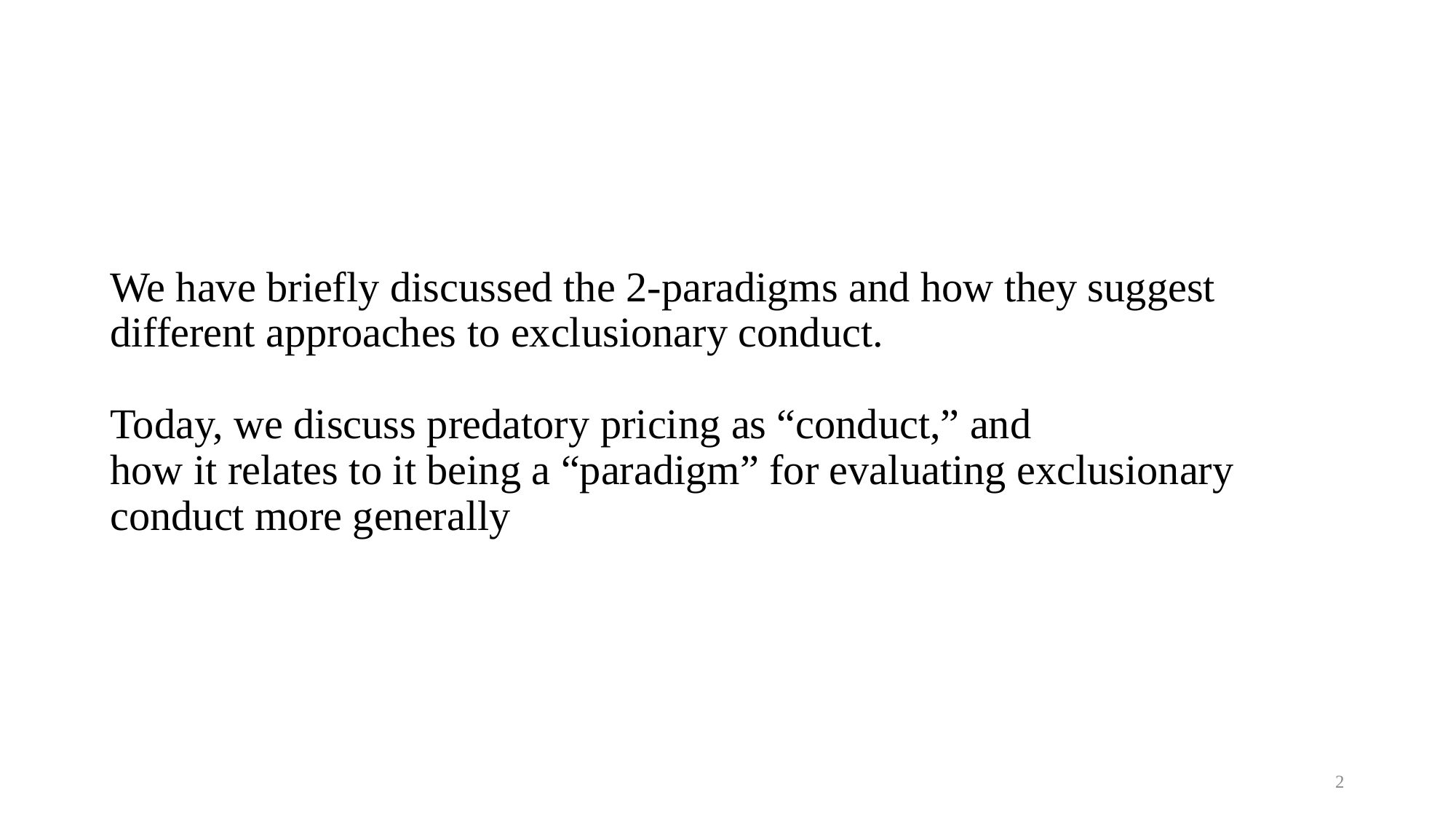

# We have briefly discussed the 2-paradigms and how they suggest different approaches to exclusionary conduct. Today, we discuss predatory pricing as “conduct,” and how it relates to it being a “paradigm” for evaluating exclusionary conduct more generally

2